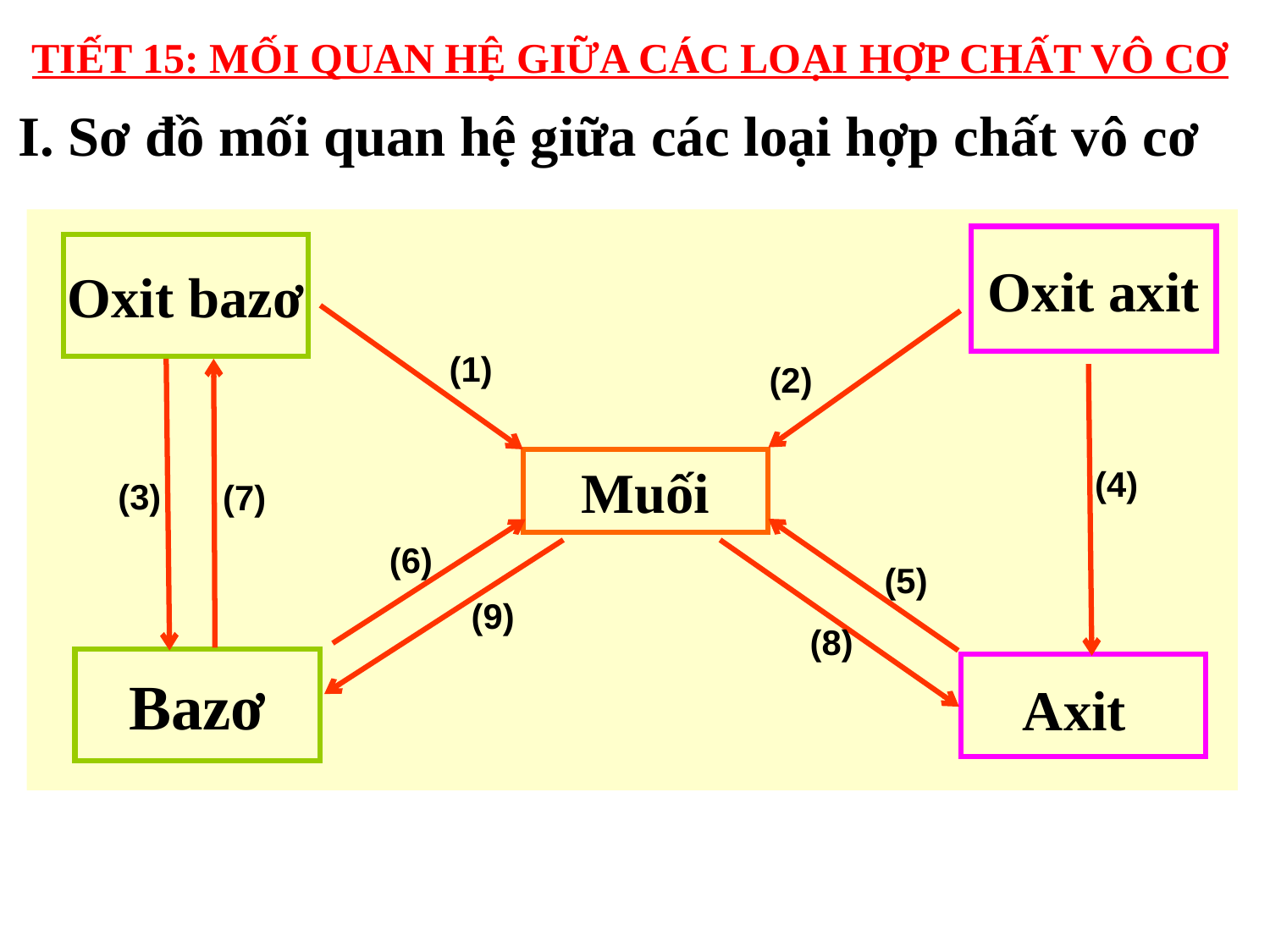

# TIẾT 15: MỐI QUAN HỆ GIỮA CÁC LOẠI HỢP CHẤT VÔ CƠ
I. Sơ đồ mối quan hệ giữa các loại hợp chất vô cơ

Oxit axit
Oxit bazơ

(1)
(2)

Muối
(4)
(3)
(7)

(6)

(5)
(9)
(8)
Bazơ
Axit